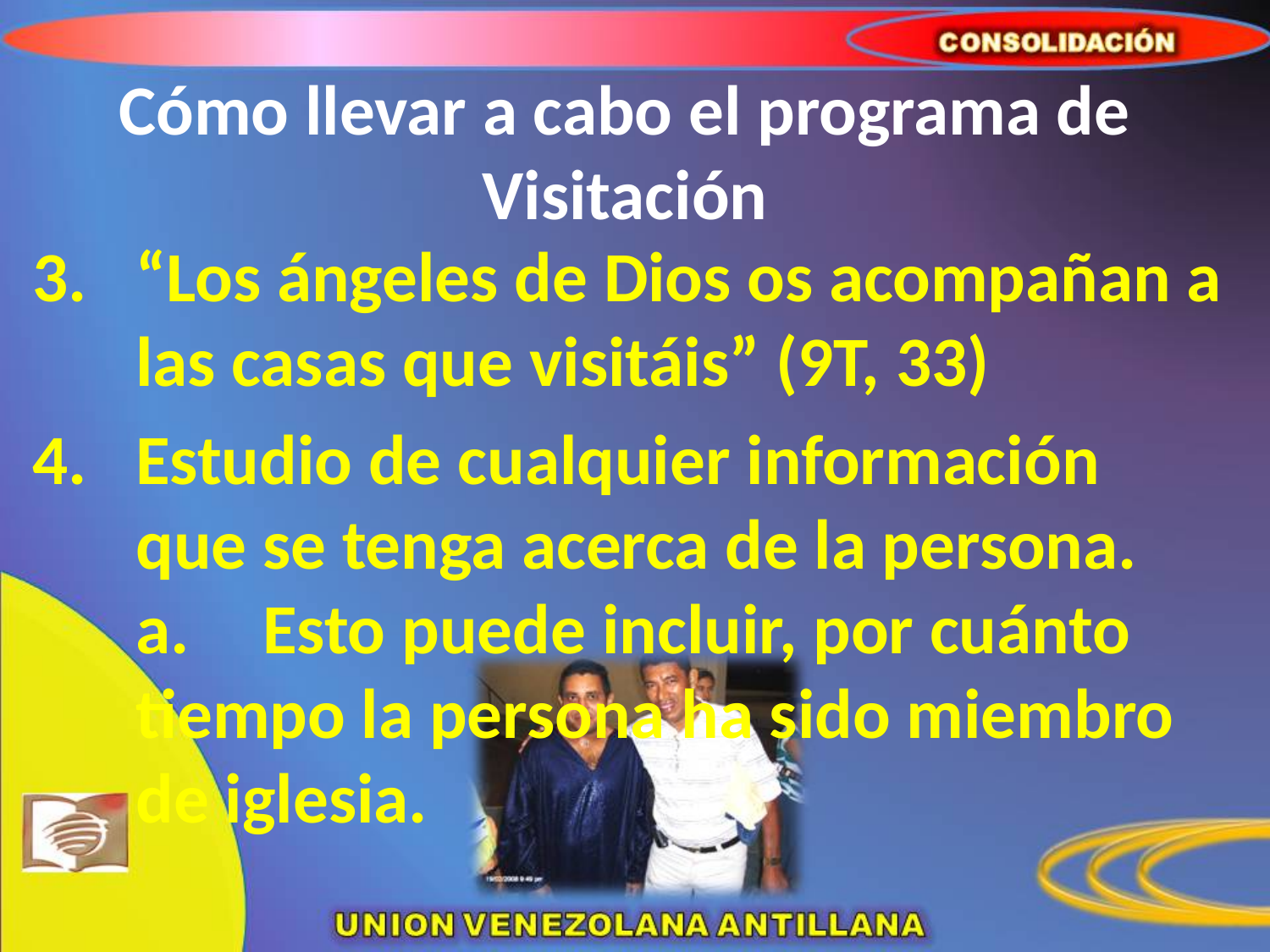

# Cómo llevar a cabo el programa de Visitación
“Los ángeles de Dios os acompañan a las casas que visitáis” (9T, 33)
Estudio de cualquier información que se tenga acerca de la persona.
a.	Esto puede incluir, por cuánto tiempo la persona ha sido miembro de iglesia.